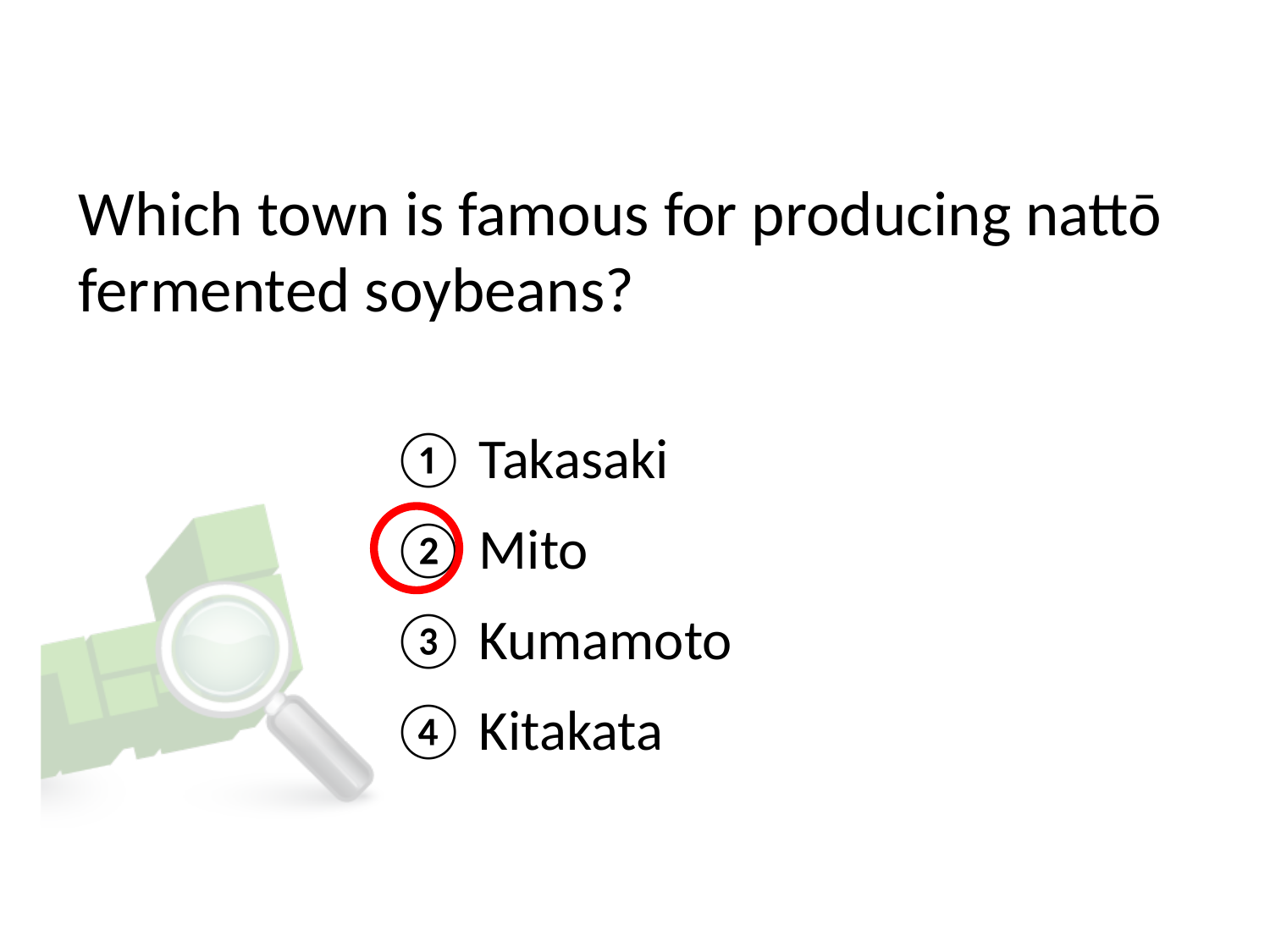

# Which town is famous for producing nattō fermented soybeans?
① Takasaki
② Mito
③ Kumamoto
④ Kitakata